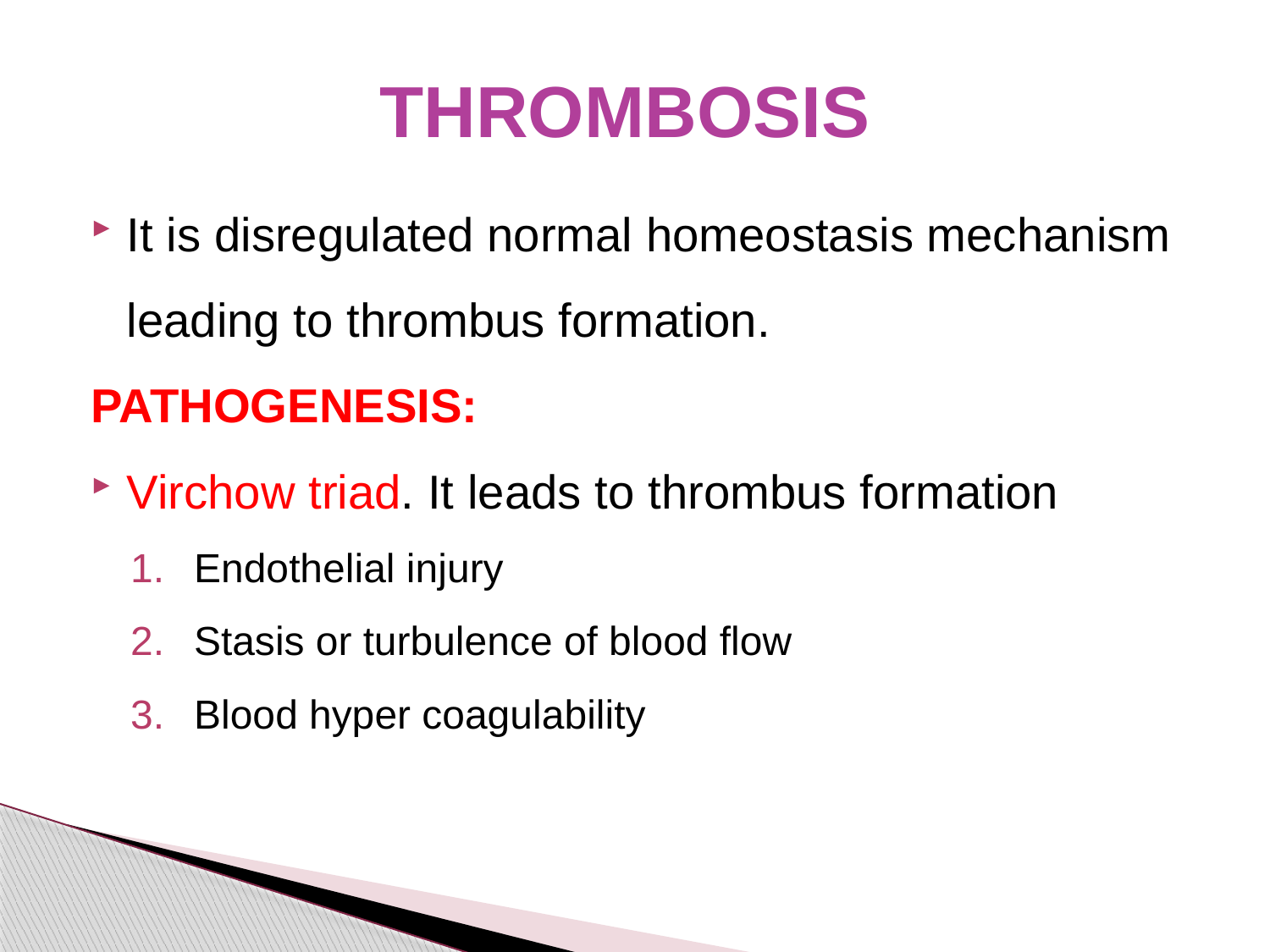

# THROMBOSIS
It is disregulated normal homeostasis mechanism leading to thrombus formation.
PATHOGENESIS:
Virchow triad. It leads to thrombus formation
Endothelial injury
Stasis or turbulence of blood flow
Blood hyper coagulability